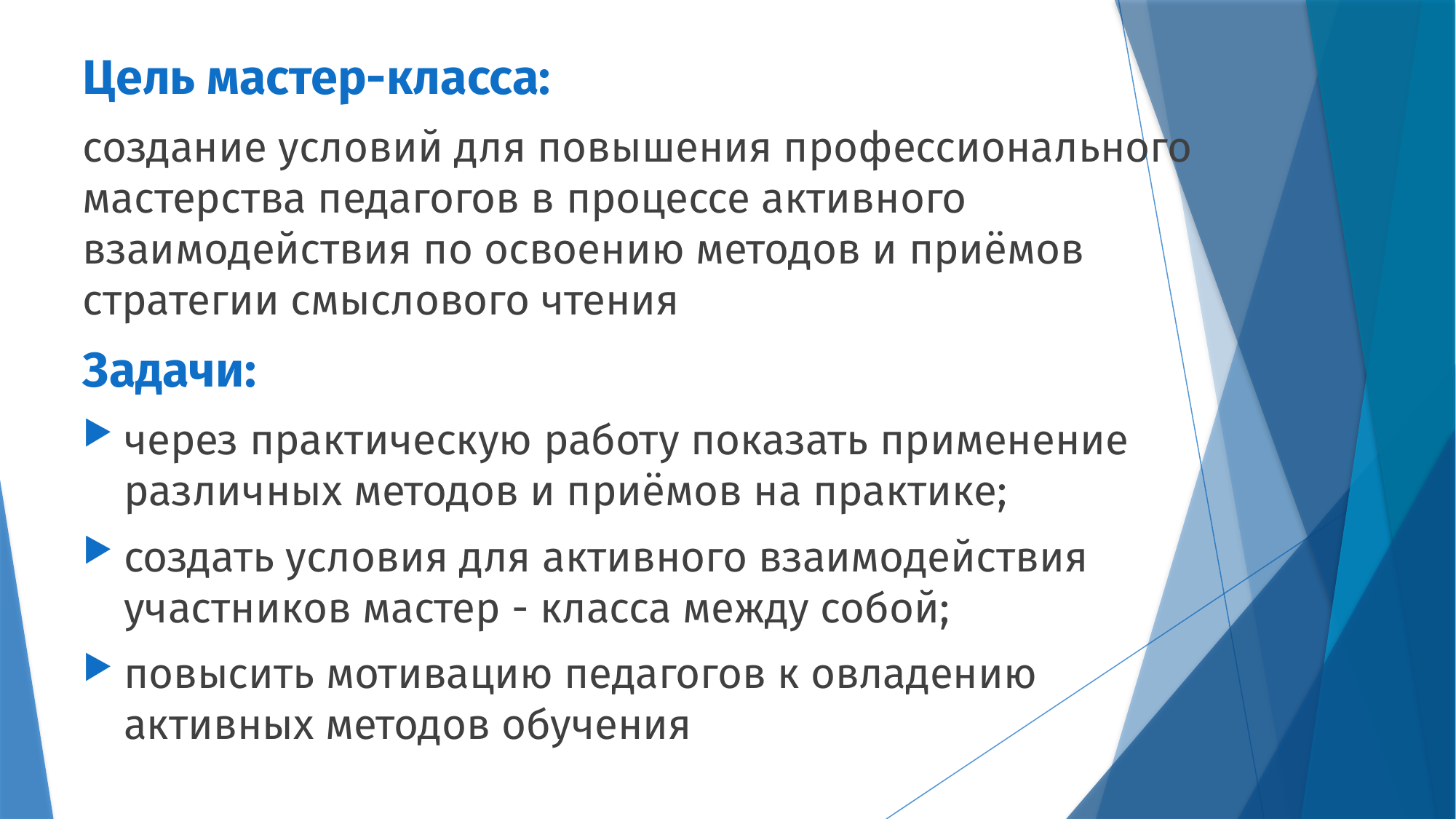

Цель мастер-класса:
создание условий для повышения профессионального мастерства педагогов в процессе активного взаимодействия по освоению методов и приёмов стратегии смыслового чтения
Задачи:
через практическую работу показать применение различных методов и приёмов на практике;
создать условия для активного взаимодействия участников мастер - класса между собой;
повысить мотивацию педагогов к овладению активных методов обучения